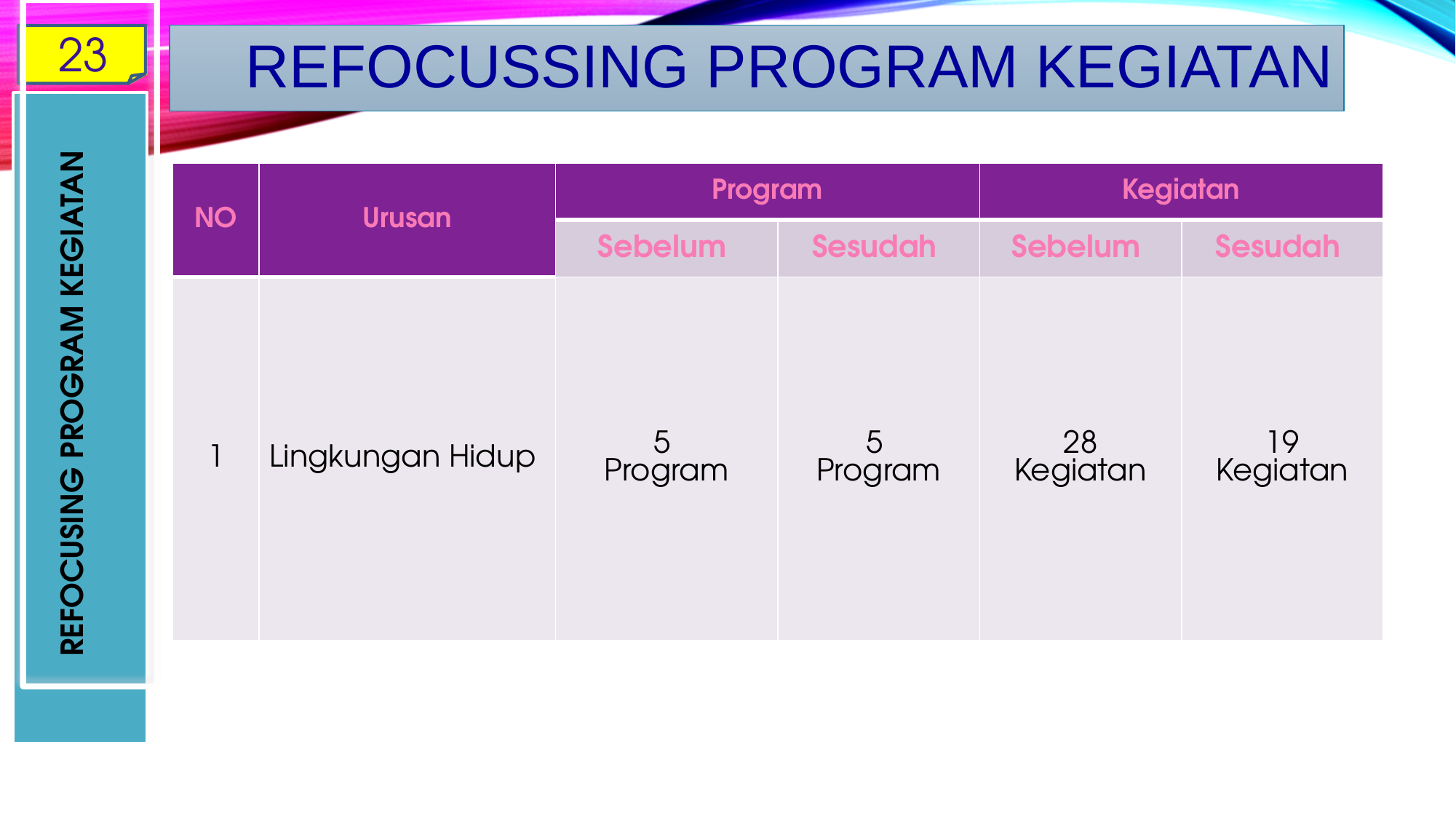

REFOCUSSING Program KEGIATAN

23

REFOCUSING PROGRAM KEGIATAN
| NO | Urusan | Program |  | Kegiatan |  |
| --- | --- | --- | --- | --- | --- |
|  |  | Sebelum | Sesudah | Sebelum | Sesudah |
| 1 | Lingkungan Hidup | 5 Program | 5 Program | 28 Kegiatan | 19 Kegiatan |